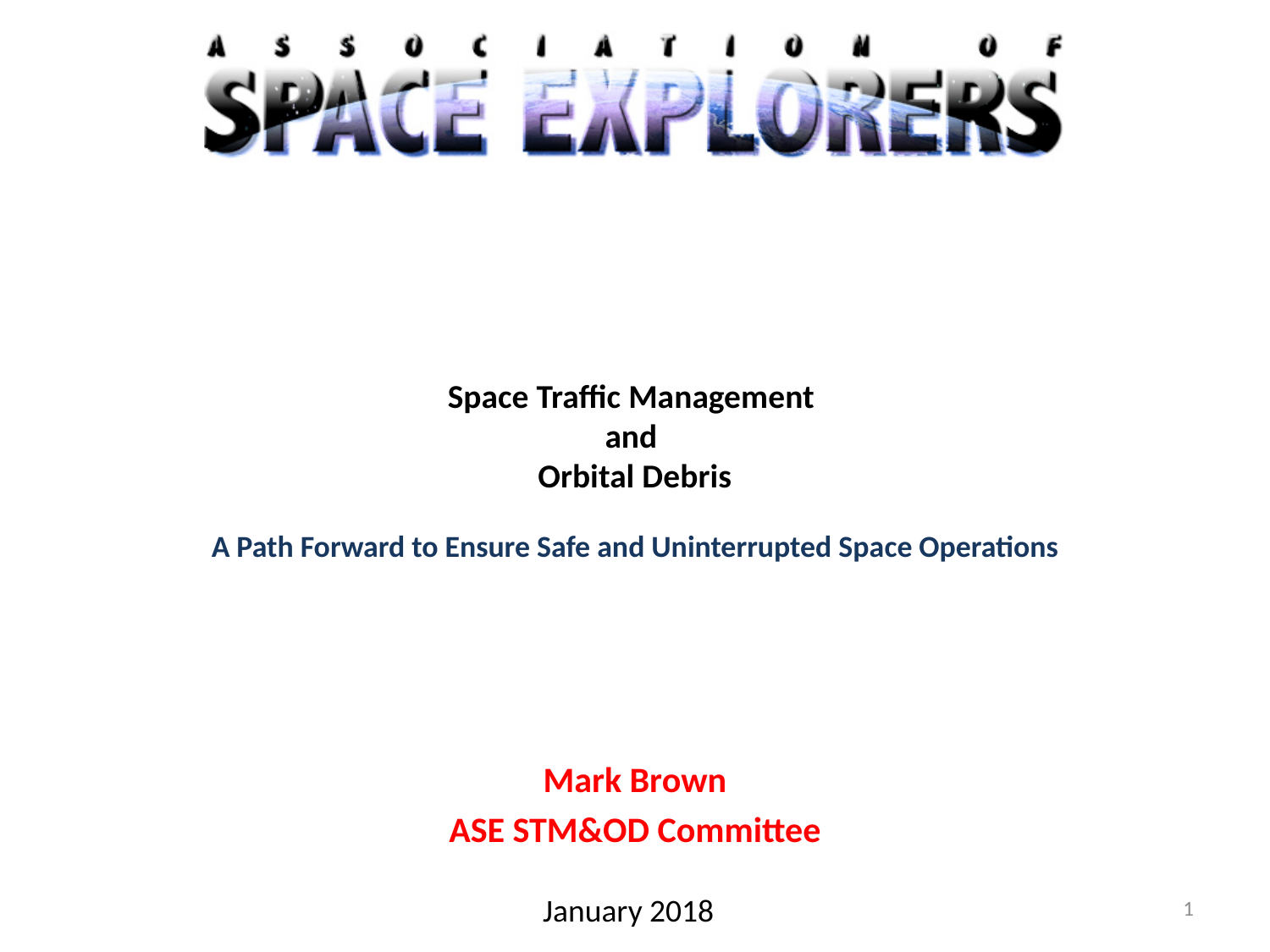

# Space Traffic Management and Orbital Debris A Path Forward to Ensure Safe and Uninterrupted Space Operations
Mark Brown
ASE STM&OD Committee
1
January 2018